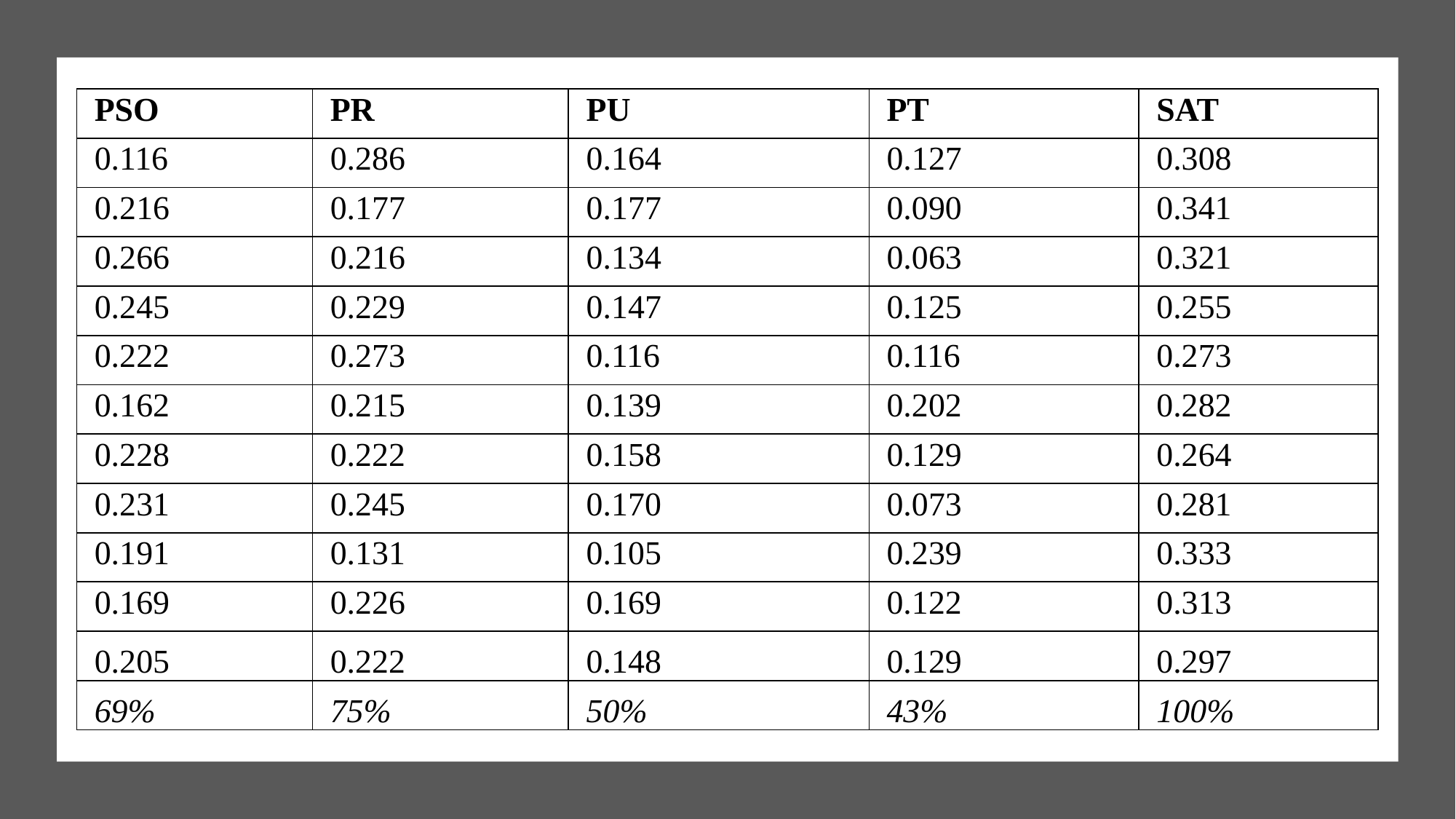

| PSO | PR | PU | PT | SAT |
| --- | --- | --- | --- | --- |
| 0.116 | 0.286 | 0.164 | 0.127 | 0.308 |
| 0.216 | 0.177 | 0.177 | 0.090 | 0.341 |
| 0.266 | 0.216 | 0.134 | 0.063 | 0.321 |
| 0.245 | 0.229 | 0.147 | 0.125 | 0.255 |
| 0.222 | 0.273 | 0.116 | 0.116 | 0.273 |
| 0.162 | 0.215 | 0.139 | 0.202 | 0.282 |
| 0.228 | 0.222 | 0.158 | 0.129 | 0.264 |
| 0.231 | 0.245 | 0.170 | 0.073 | 0.281 |
| 0.191 | 0.131 | 0.105 | 0.239 | 0.333 |
| 0.169 | 0.226 | 0.169 | 0.122 | 0.313 |
| 0.205 | 0.222 | 0.148 | 0.129 | 0.297 |
| 69% | 75% | 50% | 43% | 100% |